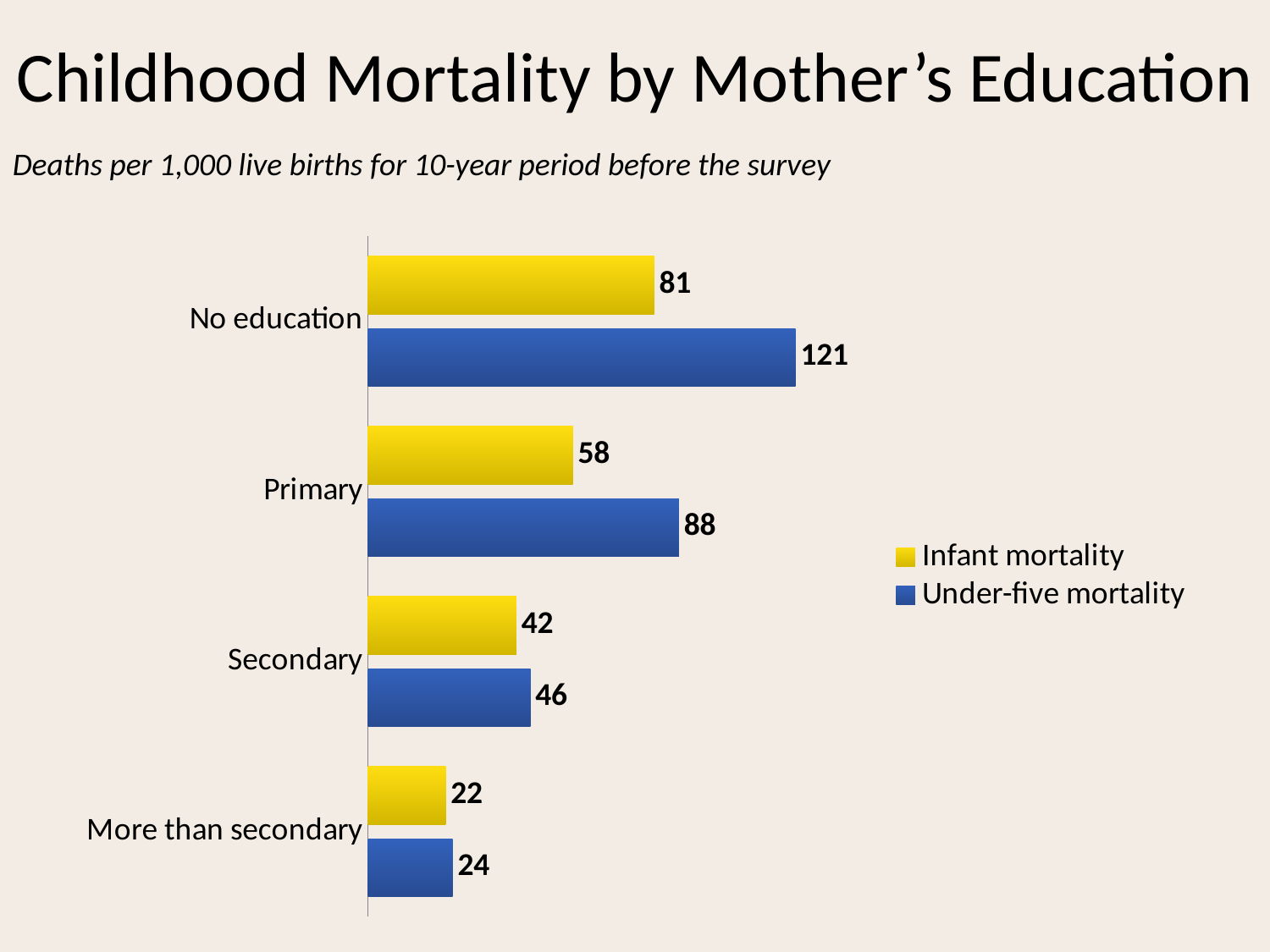

# Childhood Mortality by Mother’s Education
Deaths per 1,000 live births for 10-year period before the survey

### Chart

| Category | Under-five mortality | Infant mortality |
|---|---|---|
| More than secondary | 24.0 | 22.0 |
| Secondary | 46.0 | 42.0 |
| Primary | 88.0 | 58.0 |
| No education | 121.0 | 81.0 |